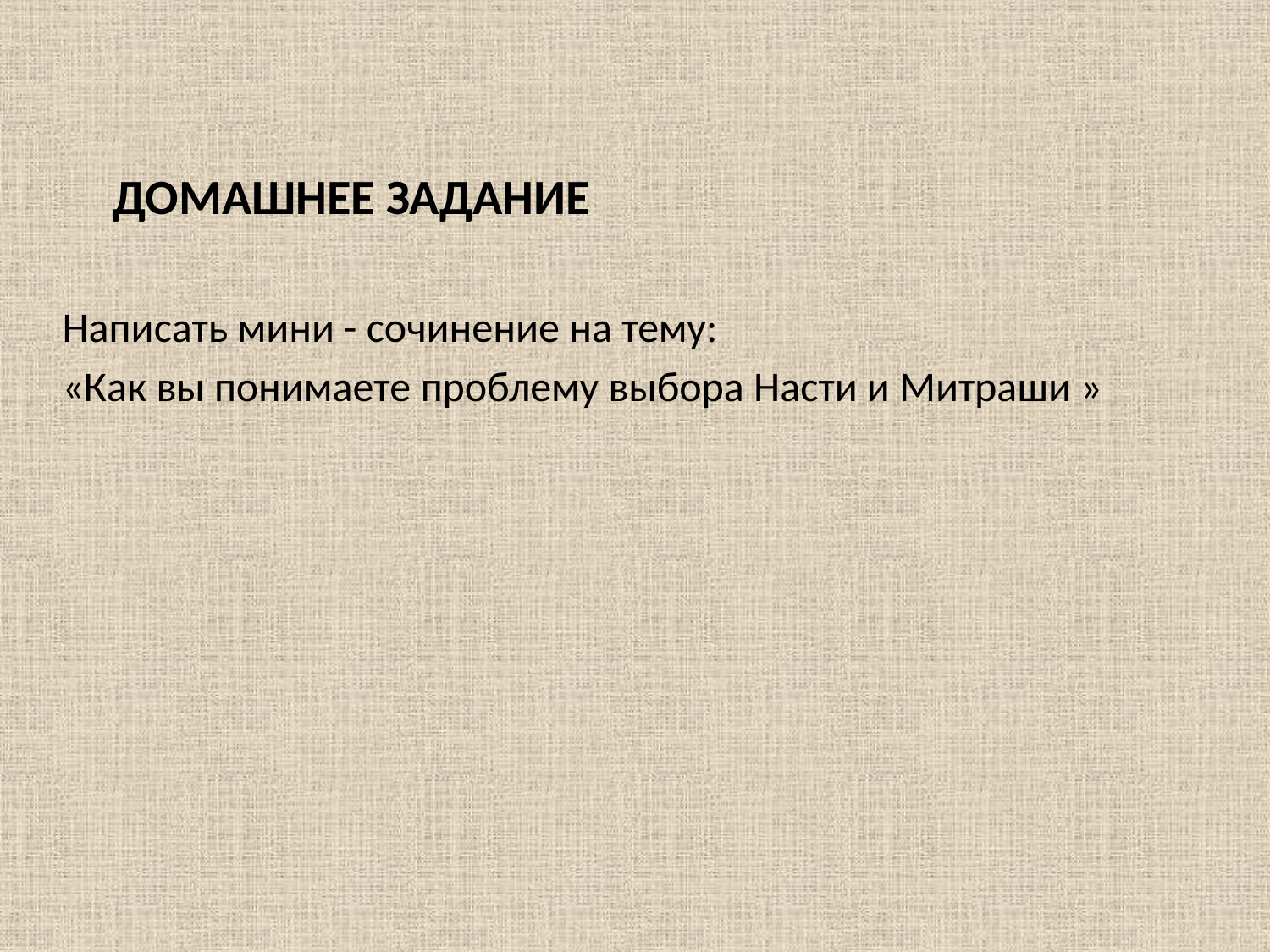

# Домашнее задание
Написать мини - сочинение на тему:
«Как вы понимаете проблему выбора Насти и Митраши »